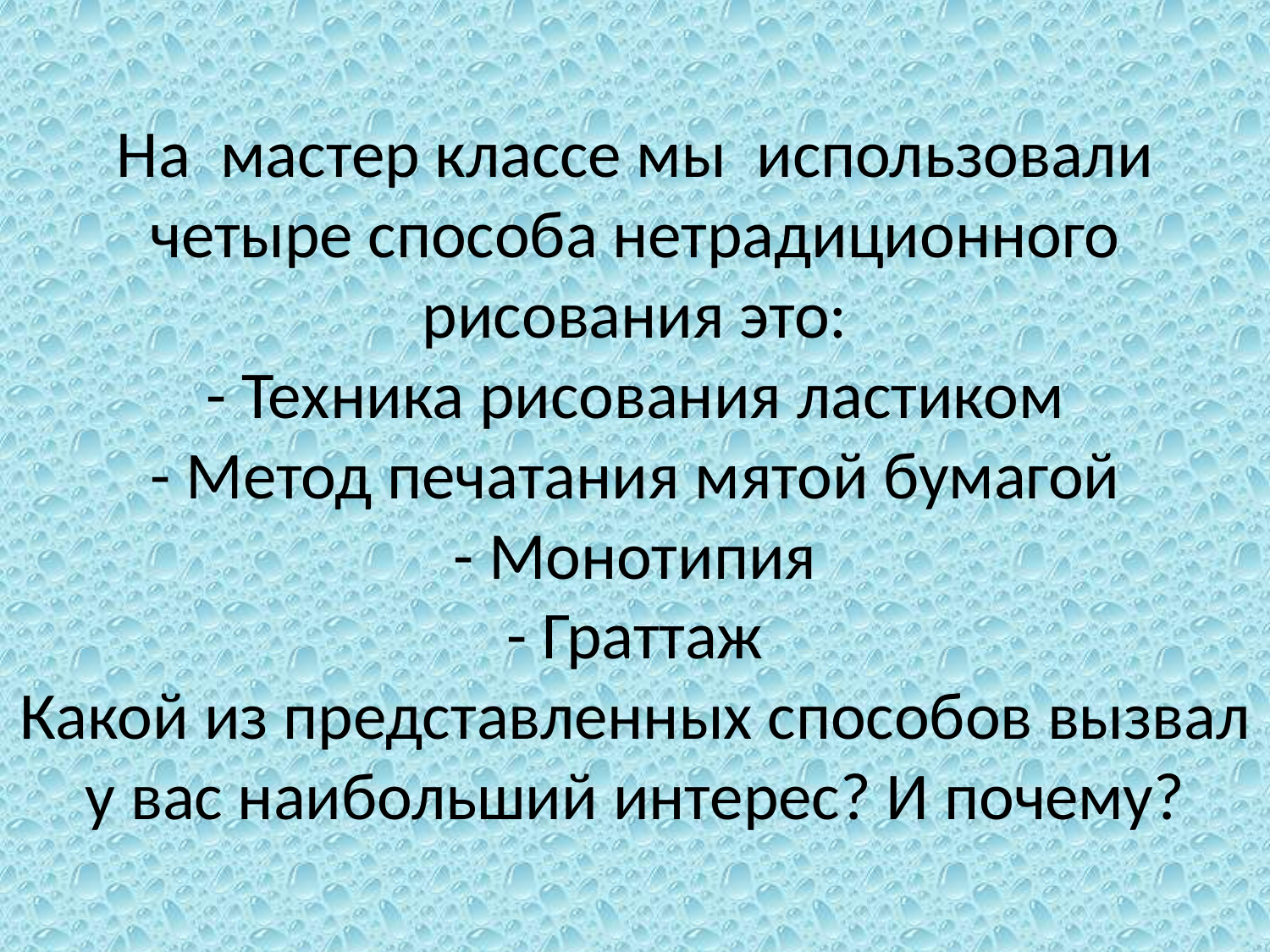

# На  мастер классе мы  использовали четыре способа нетрадиционного рисования это: - Техника рисования ластиком - Метод печатания мятой бумагой - Монотипия - Граттаж Какой из представленных способов вызвал у вас наибольший интерес? И почему?